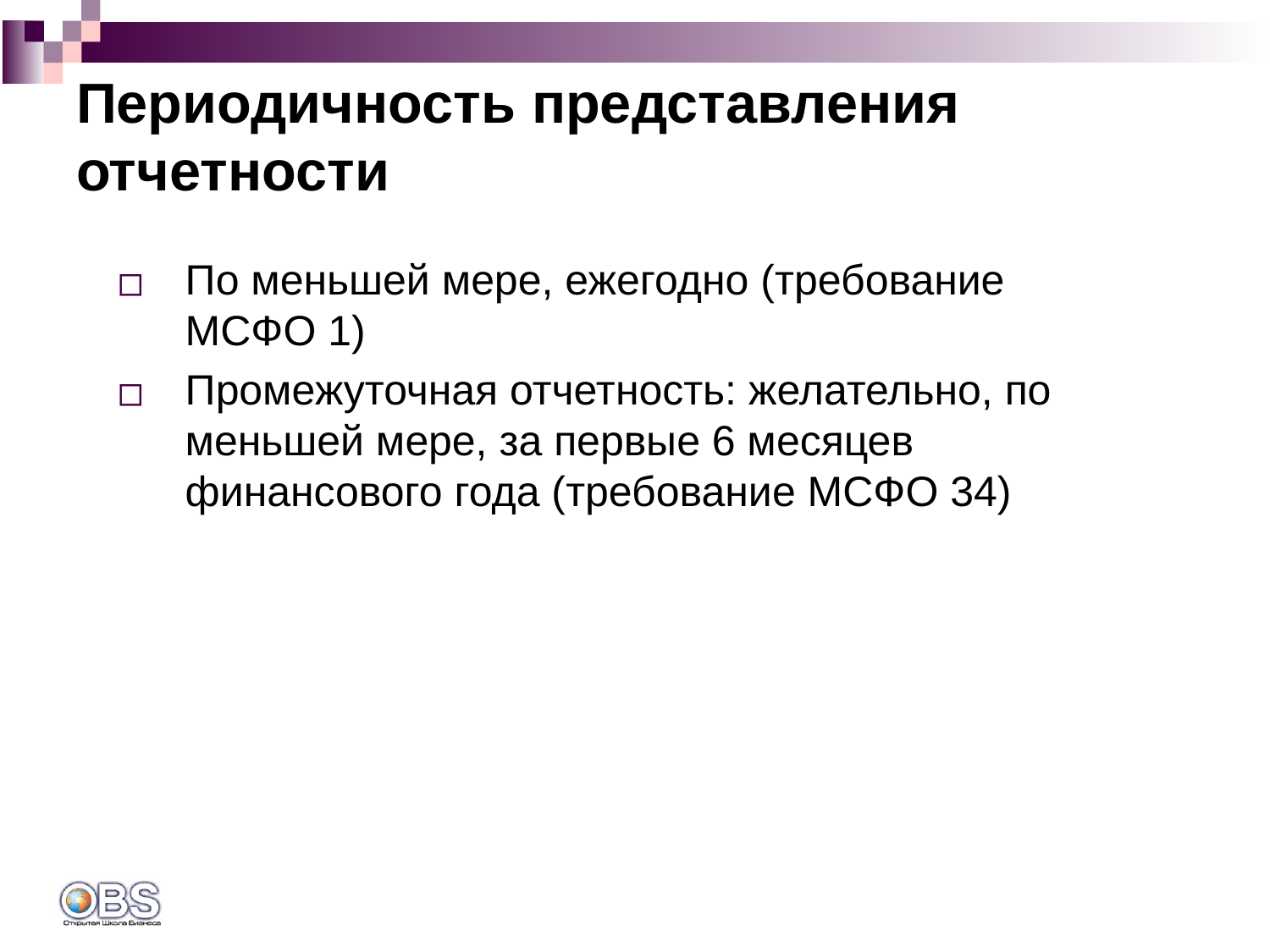

# Периодичность представления отчетности
По меньшей мере, ежегодно (требование МСФО 1)
Промежуточная отчетность: желательно, по меньшей мере, за первые 6 месяцев финансового года (требование МСФО 34)